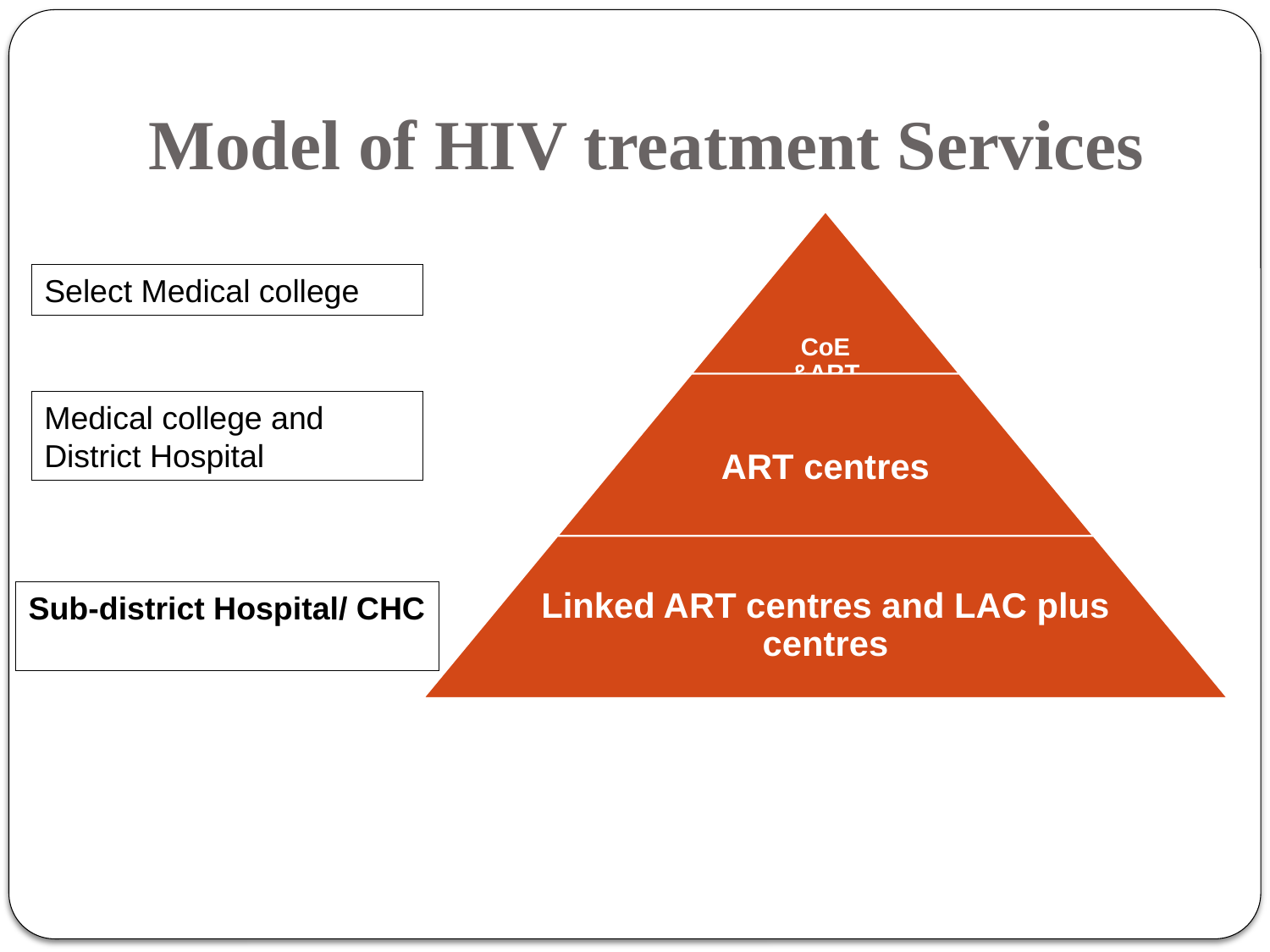

# Model of HIV treatment Services

CoE &ART plus
ART centres
Linked ART centres and LAC plus centres
Select Medical college
Medical college and District Hospital
Sub-district Hospital/ CHC